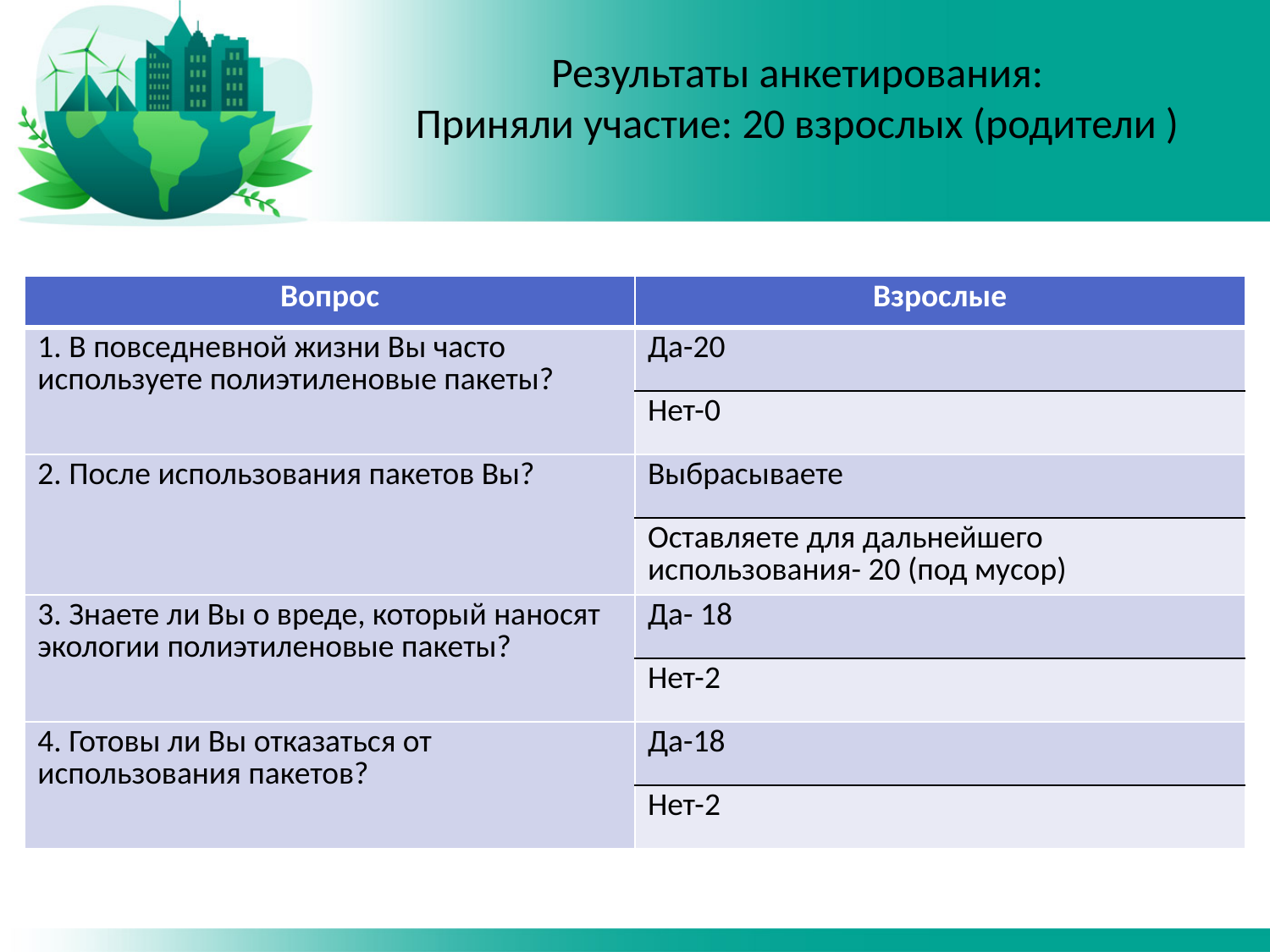

# Результаты анкетирования: Приняли участие: 20 взрослых (родители )
| Вопрос | Взрослые |
| --- | --- |
| 1. В повседневной жизни Вы часто используете полиэтиленовые пакеты? | Да-20 |
|  | Нет-0 |
| 2. После использования пакетов Вы? | Выбрасываете |
|  | Оставляете для дальнейшего использования- 20 (под мусор) |
| 3. Знаете ли Вы о вреде, который наносят экологии полиэтиленовые пакеты? | Да- 18 |
|  | Нет-2 |
| 4. Готовы ли Вы отказаться от использования пакетов? | Да-18 |
|  | Нет-2 |